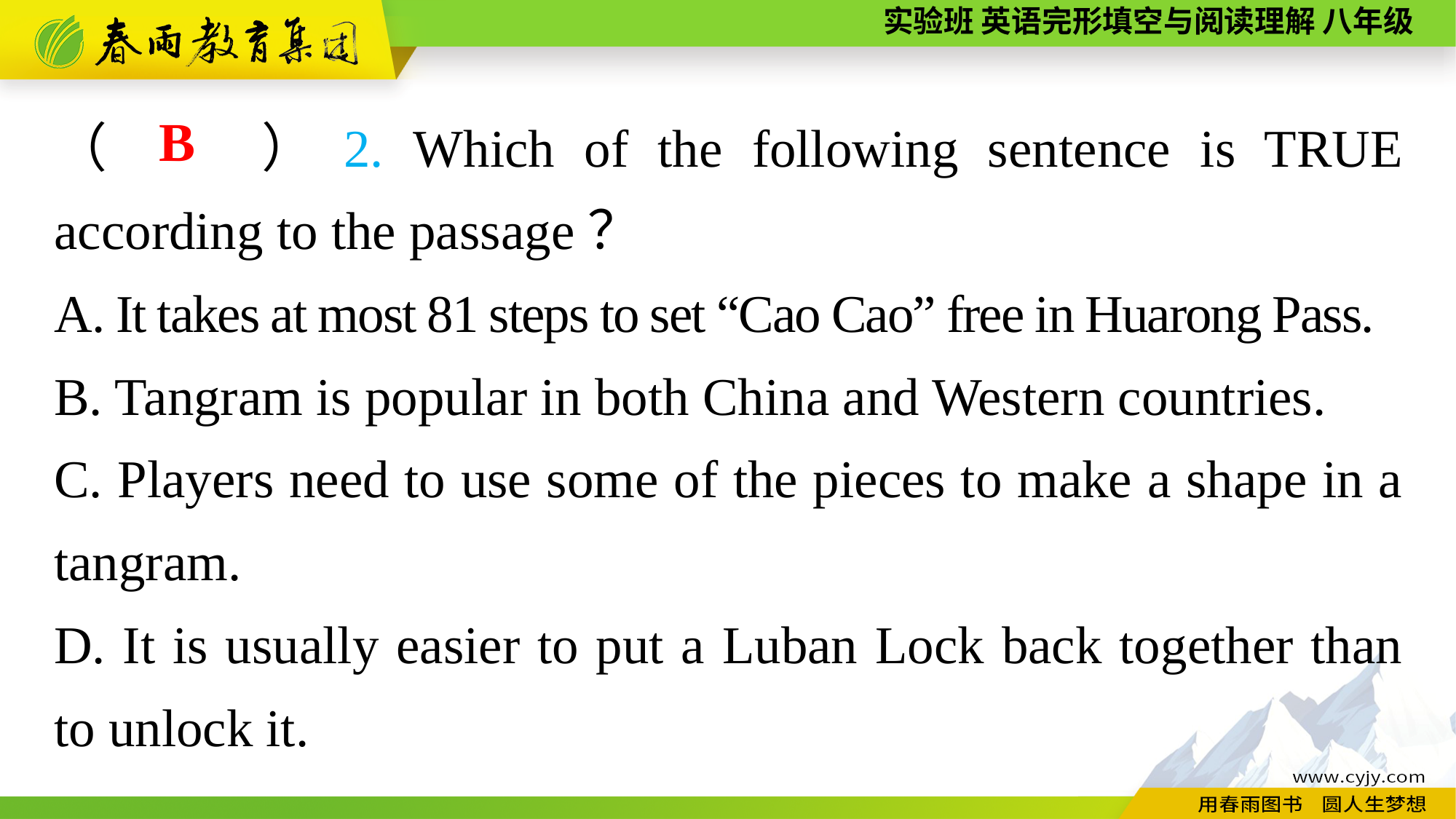

（　　）2. Which of the following sentence is TRUE according to the passage？
A. It takes at most 81 steps to set “Cao Cao” free in Huarong Pass.
B. Tangram is popular in both China and Western countries.
C. Players need to use some of the pieces to make a shape in a tangram.
D. It is usually easier to put a Luban Lock back together than to unlock it.
 B